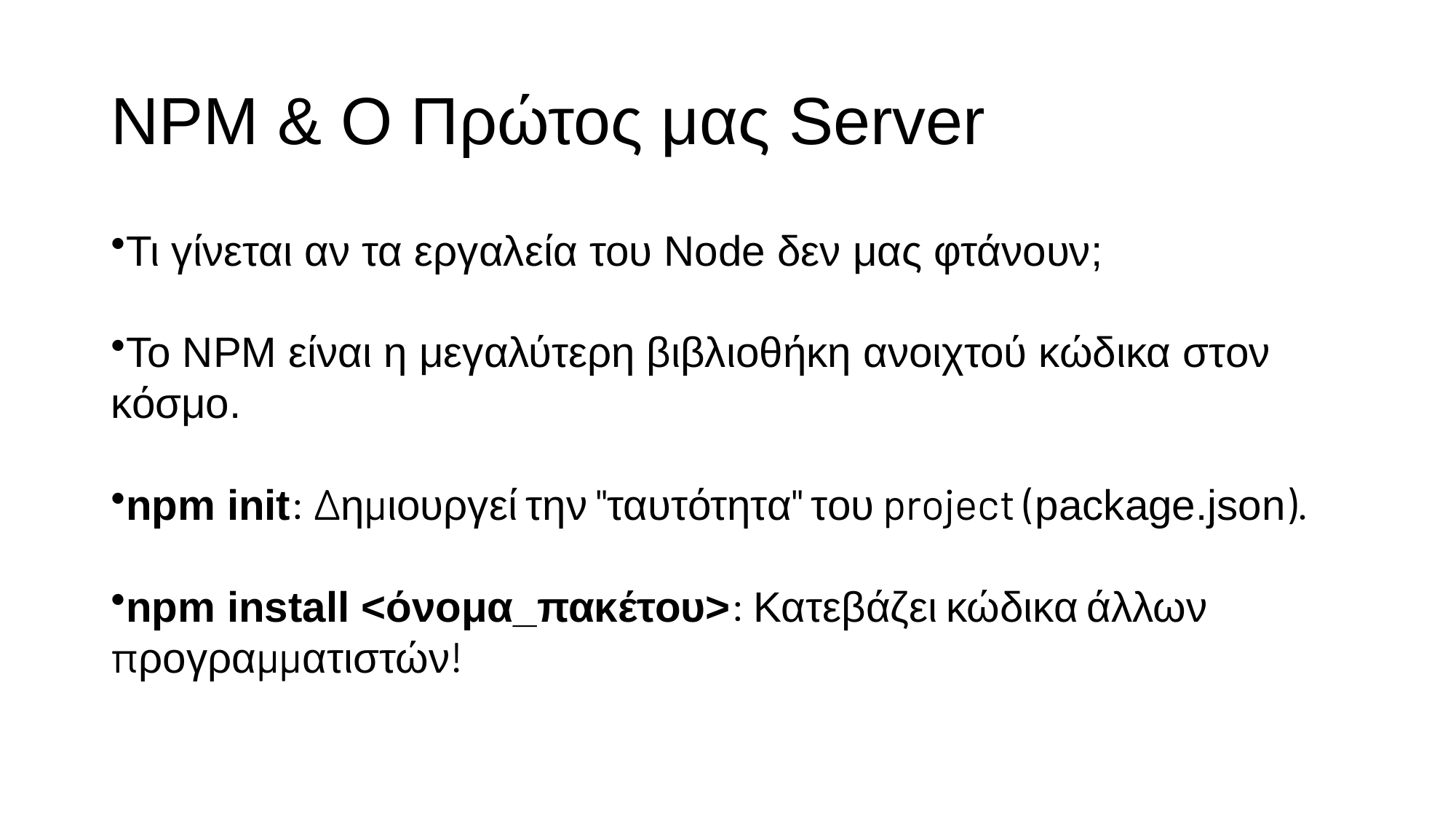

# NPM & Ο Πρώτος μας Server
Τι γίνεται αν τα εργαλεία του Node δεν μας φτάνουν;

Το NPM είναι η μεγαλύτερη βιβλιοθήκη ανοιχτού κώδικα στον κόσμο.

npm init: Δημιουργεί την "ταυτότητα" του project (package.json).

npm install <όνομα_πακέτου>: Κατεβάζει κώδικα άλλων προγραμματιστών!